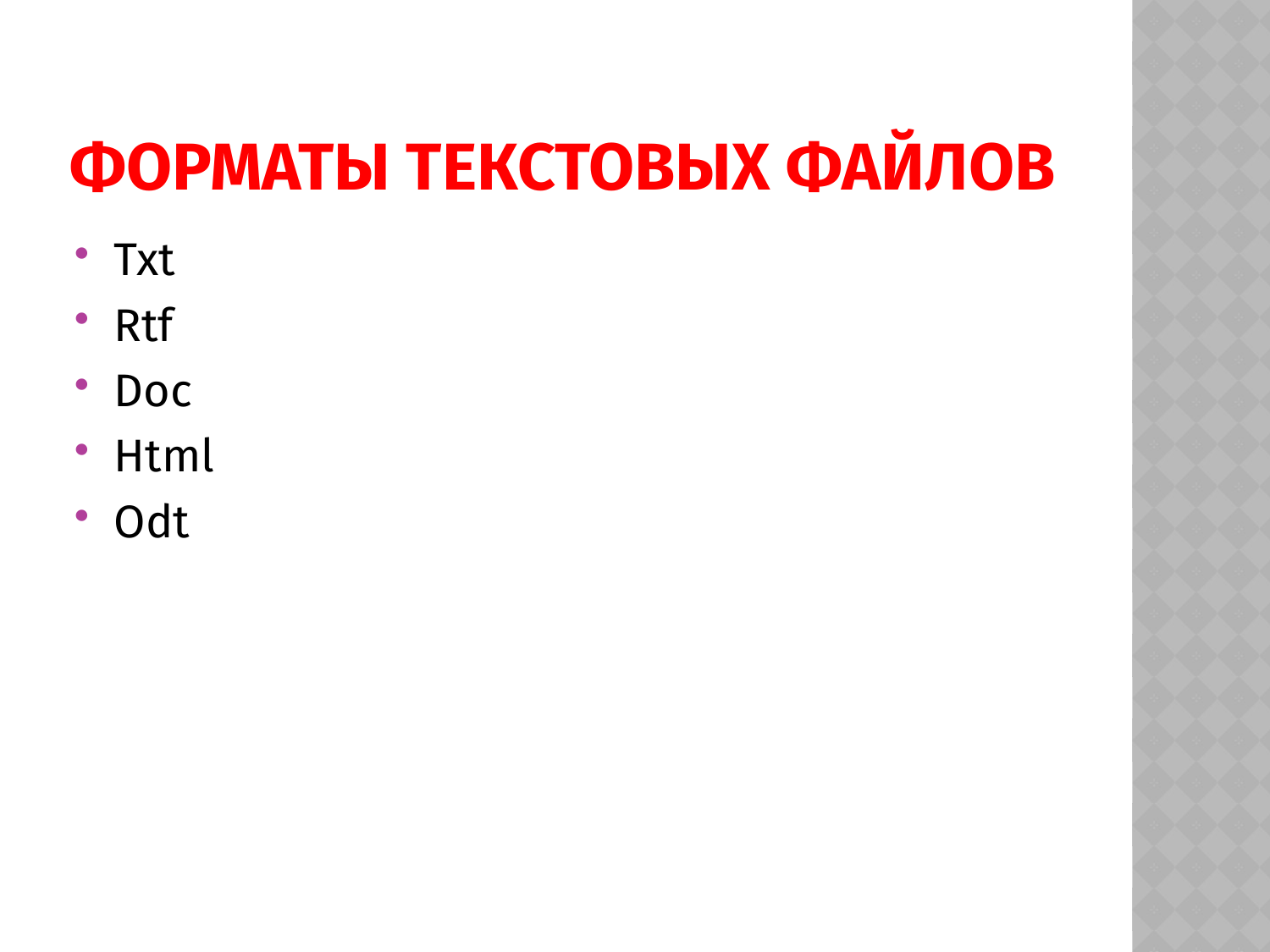

# Форматы текстовых файлов
Txt
Rtf
Doc
Html
Odt